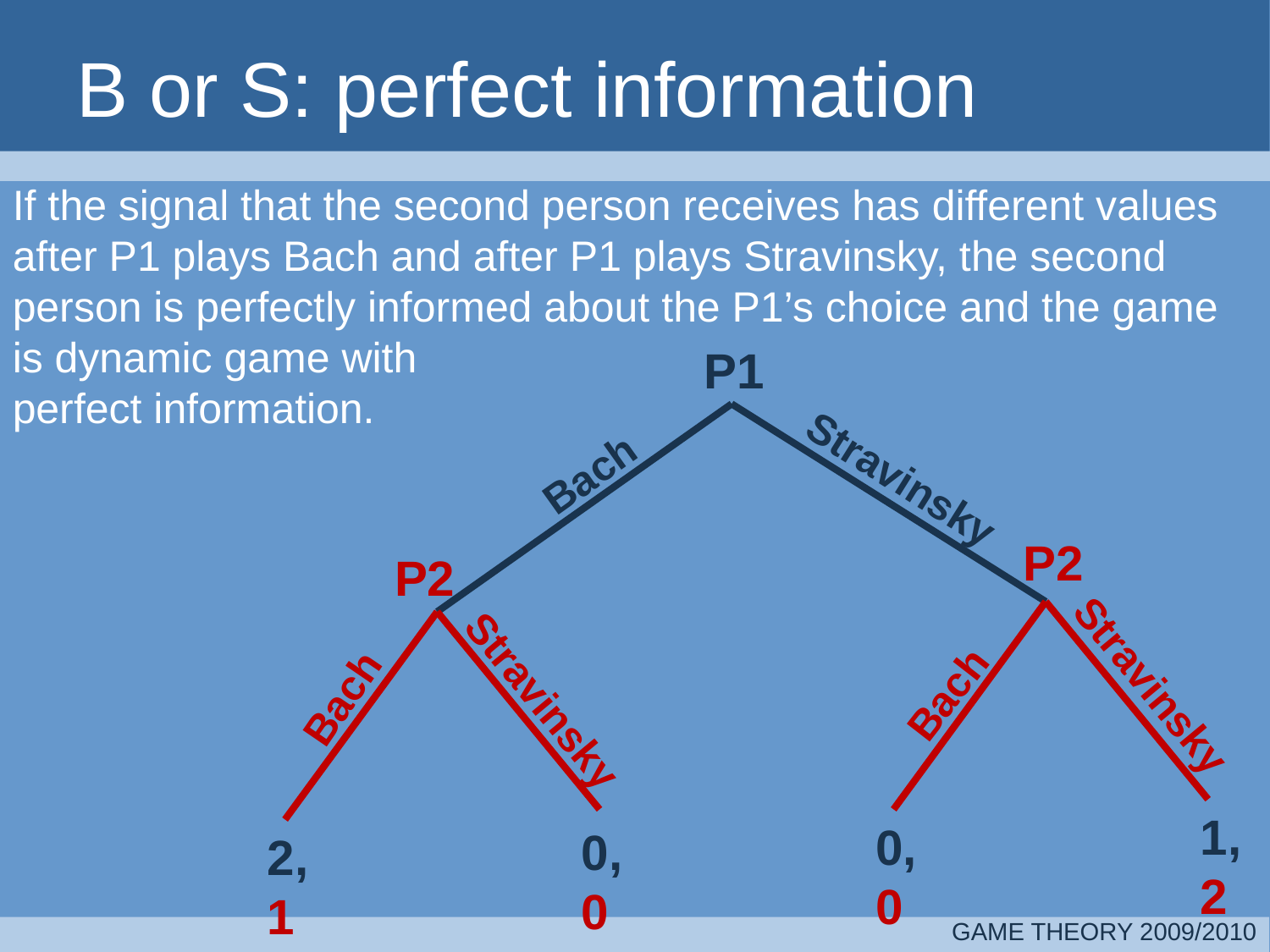

# B or S: perfect information
If the signal that the second person receives has different values after P1 plays Bach and after P1 plays Stravinsky, the second person is perfectly informed about the P1’s choice and the game is dynamic game with
perfect information.

P1
Bach
Stravinsky
P2
P2
Stravinsky
Bach
Bach
Stravinsky
1,
2
0,
0
0,
0
2,
1
GAME THEORY 2009/2010